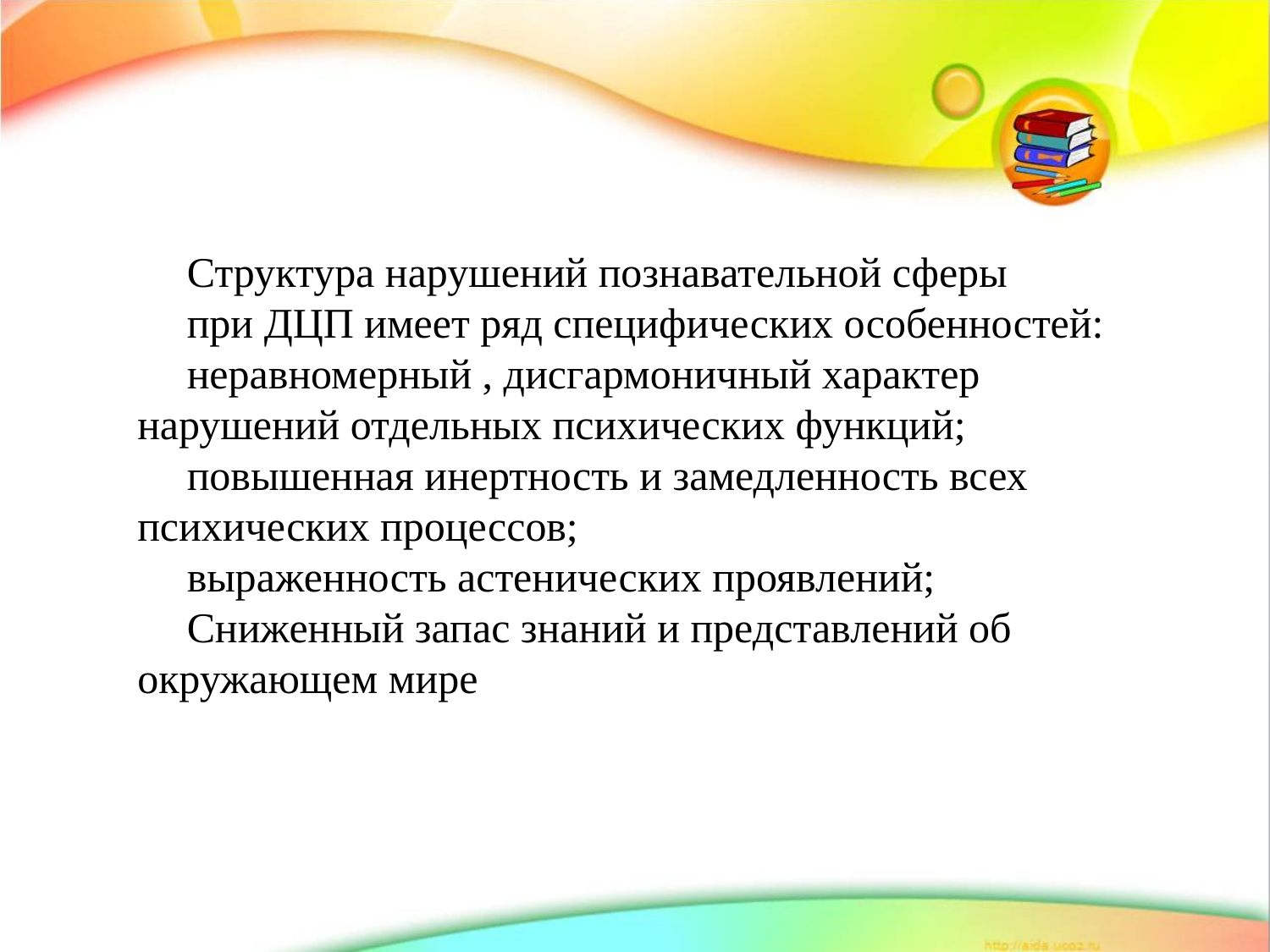

Структура нарушений познавательной сферы
при ДЦП имеет ряд специфических особенностей:
неравномерный , дисгармоничный характер     нарушений отдельных психических функций;
повышенная инертность и замедленность всех психических процессов;
выраженность астенических проявлений;
Сниженный запас знаний и представлений об окружающем мире